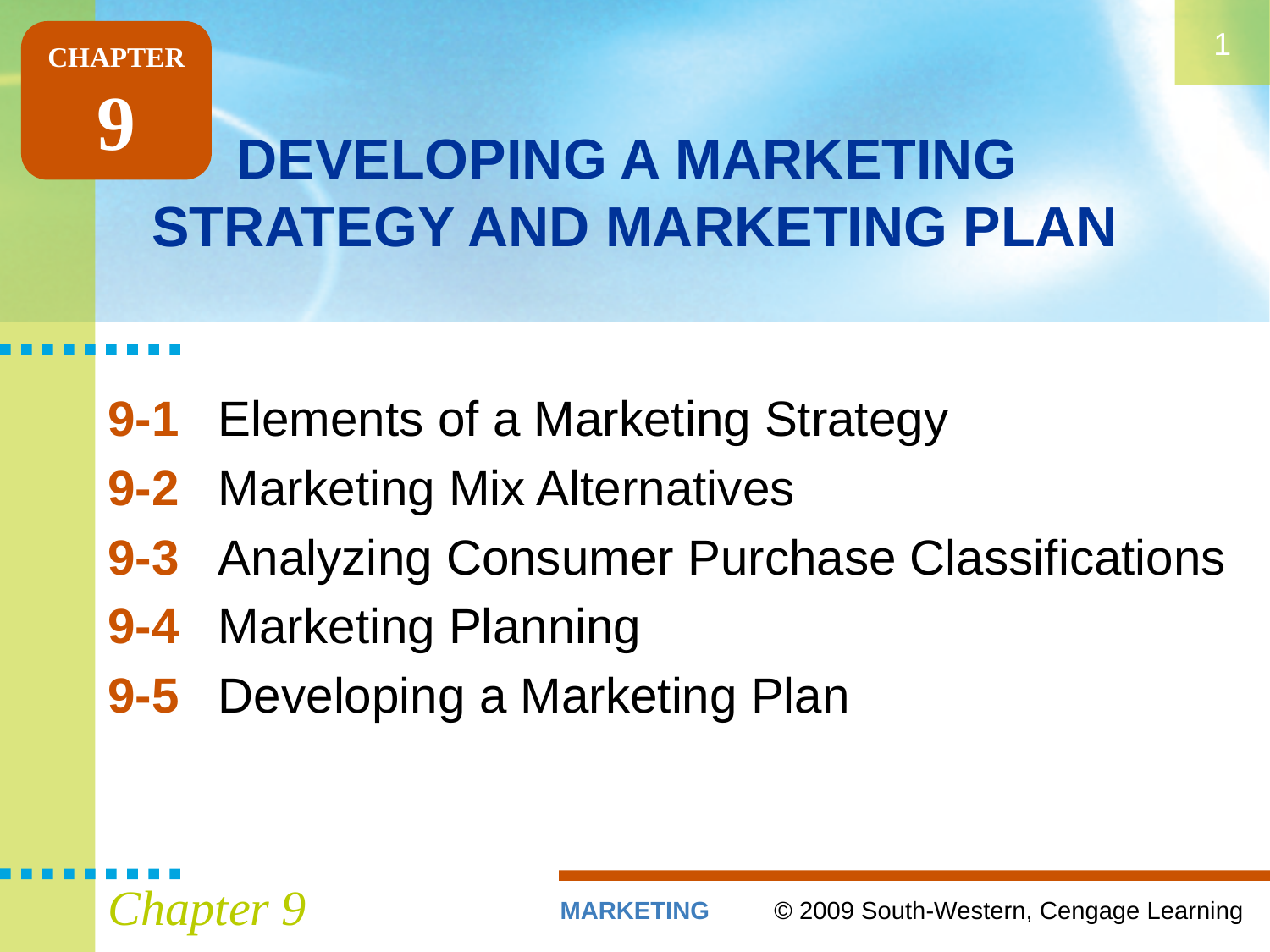

1
CHAPTER
9
# DEVELOPING A MARKETING STRATEGY AND MARKETING PLAN
9-1	Elements of a Marketing Strategy
9-2	Marketing Mix Alternatives
9-3	Analyzing Consumer Purchase Classifications
9-4	Marketing Planning
9-5	Developing a Marketing Plan
Chapter 9